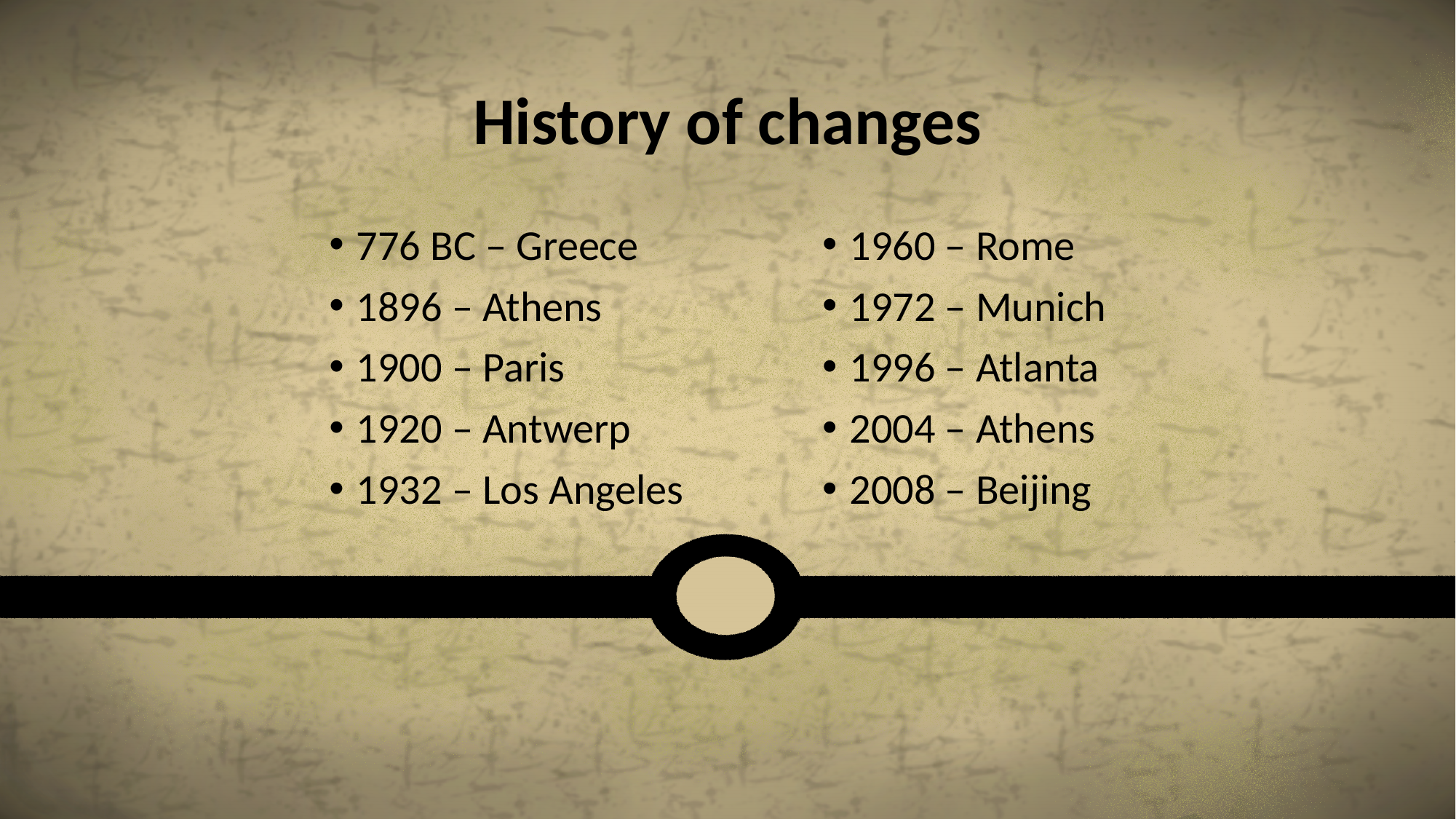

# History of changes
776 BC – Greece
1896 – Athens
1900 – Paris
1920 – Antwerp
1932 – Los Angeles

1960 – Rome
1972 – Munich
1996 – Atlanta
2004 – Athens
2008 – Beijing